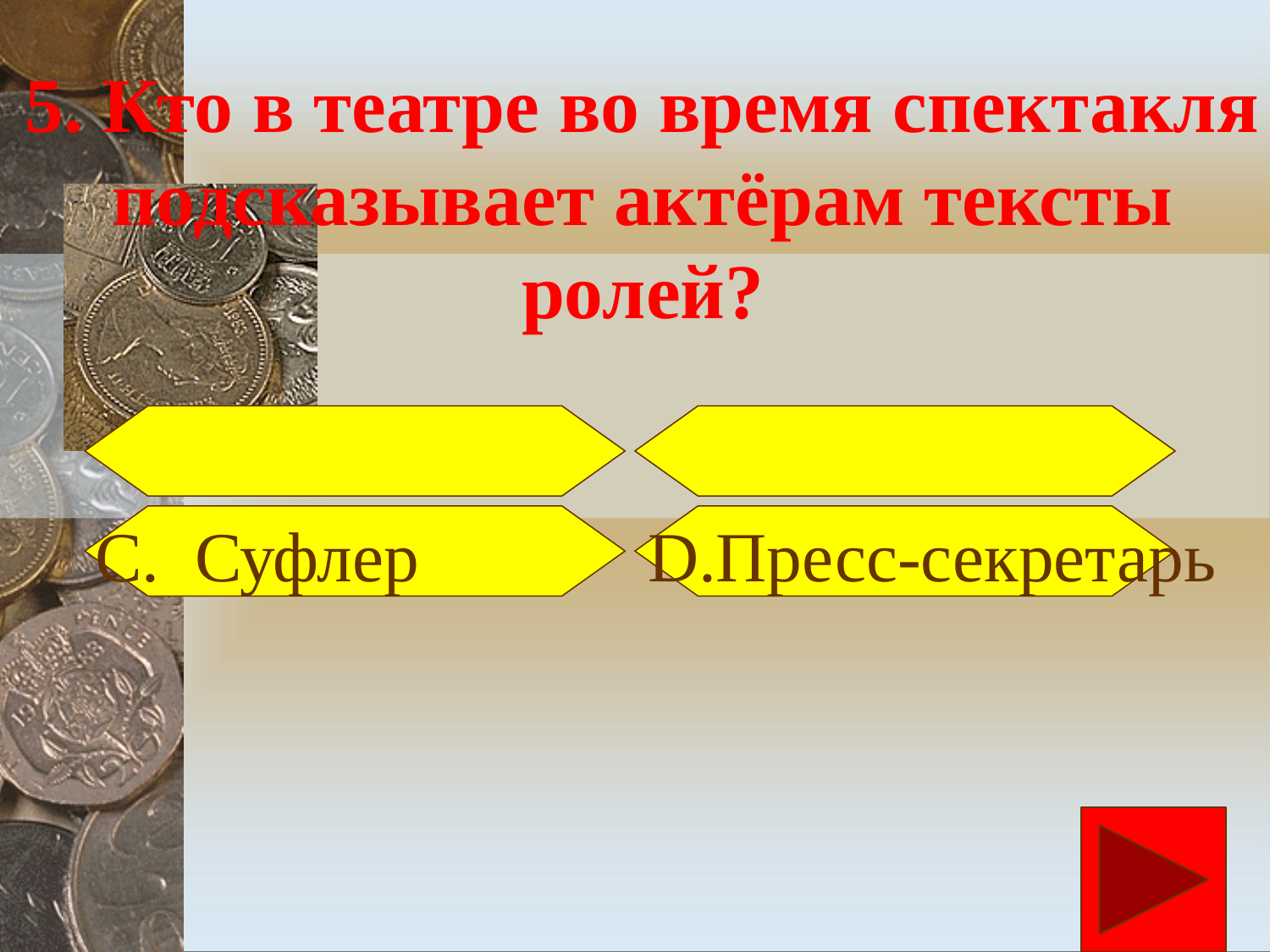

# 5. Кто в театре во время спектакля подсказывает актёрам тексты ролей?

   С.  Суфлер             D.Пресс-секретарь